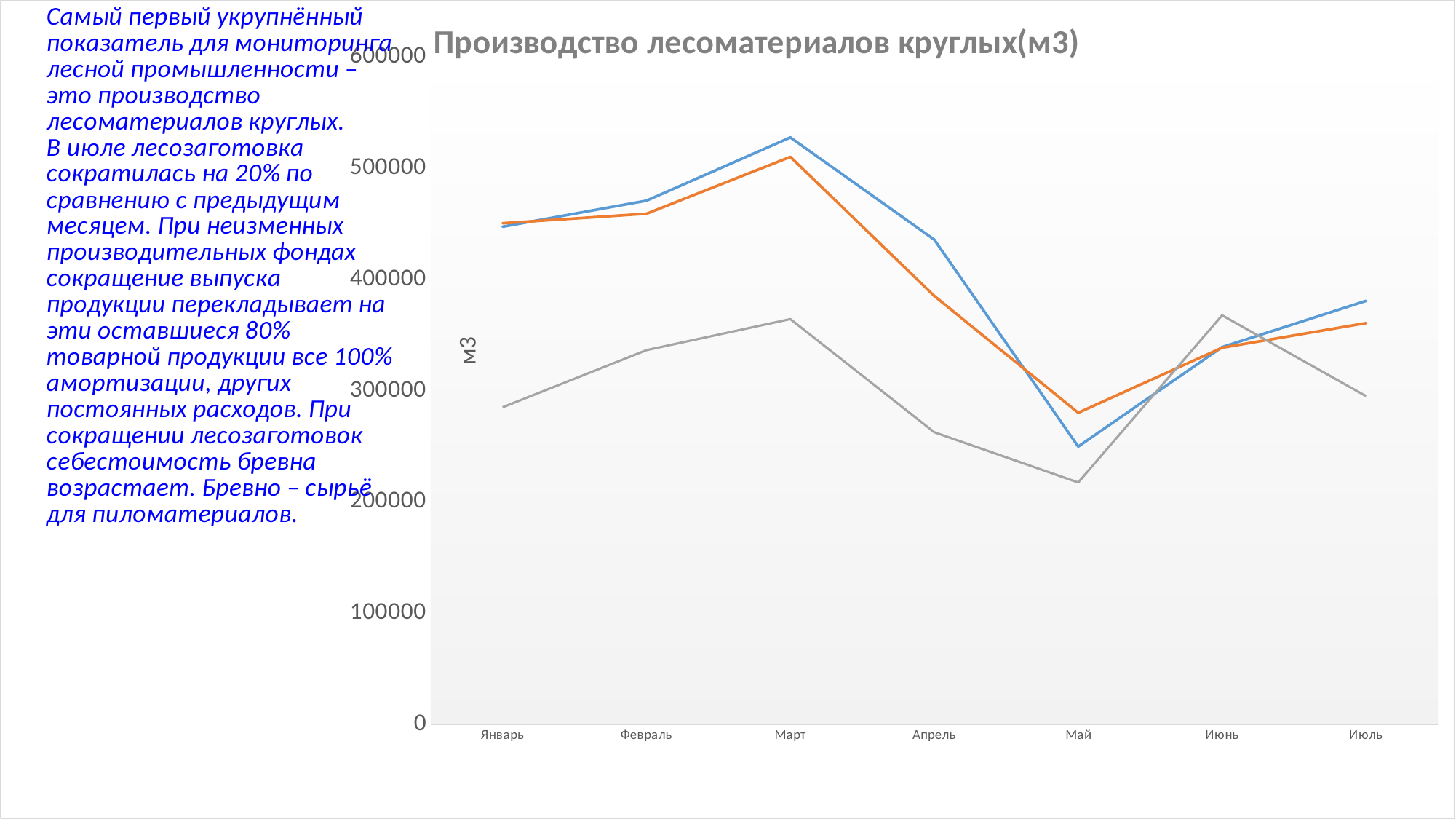

### Chart: Производство лесоматериалов круглых(м3)

| Category | Производство лесоматериалов круглых (м3) 2021 год. | Производство лесоматериалов круглых (м3) 2022 год. | Производство лесоматериалов круглых (м3) 2023 год. |
|---|---|---|---|
| Январь | 447213.54799999995 | 450325.481 | 284974.0 |
| Февраль | 470564.643 | 458832.68 | 336327.0 |
| Март | 527421.757 | 509938.698 | 364188.0 |
| Апрель | 435542.0 | 385004.0 | 262575.0 |
| Май | 249674.0 | 280025.0 | 217442.0 |
| Июнь | 339103.0 | 338525.0 | 367628.0 |
| Июль | 380561.0 | 360630.0 | 295010.0 |
#